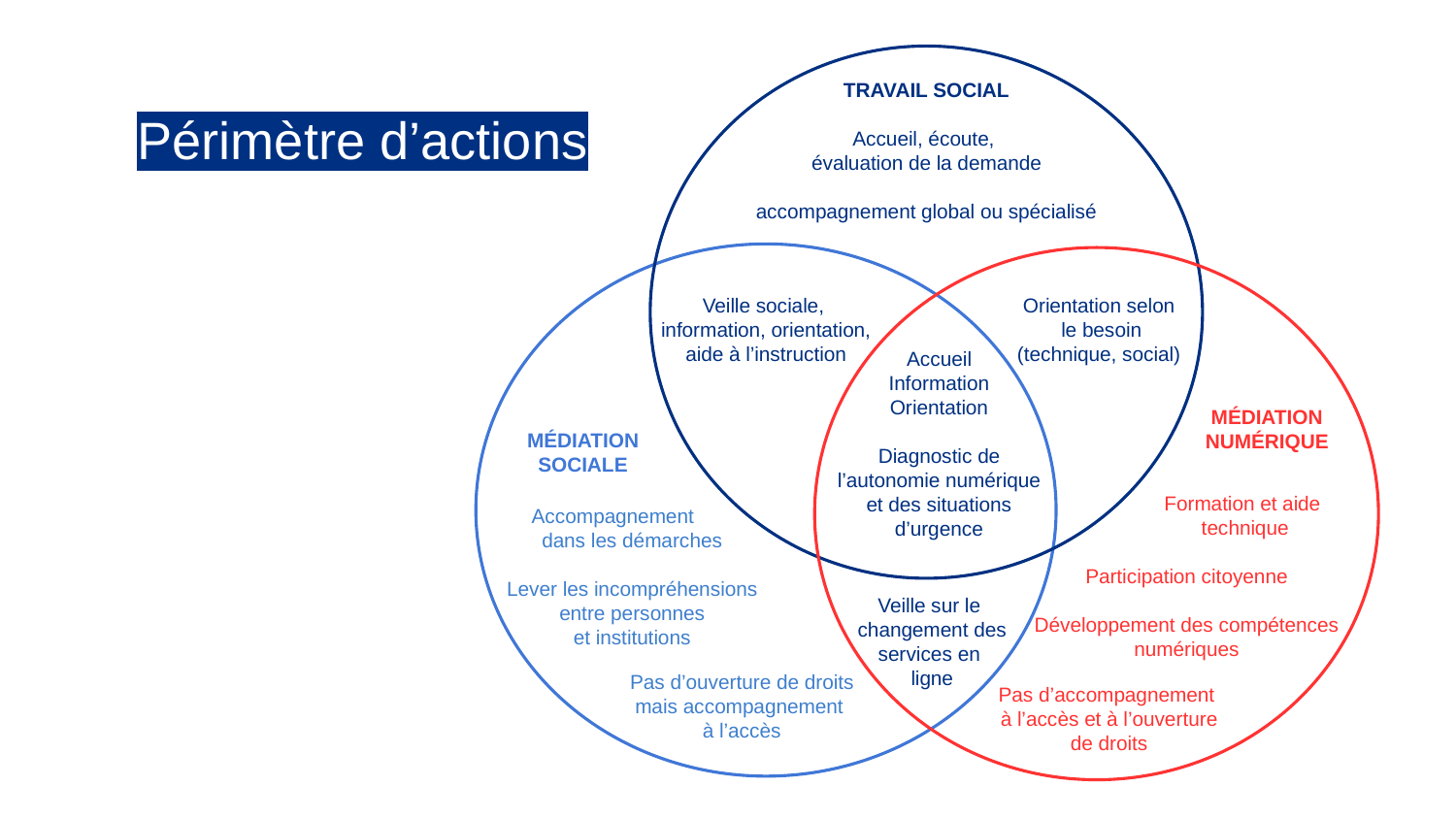

TRAVAIL SOCIAL

Accueil, écoute,
évaluation de la demande
accompagnement global ou spécialisé
Périmètre d’actions

Veille sociale,
information, orientation, aide à l’instruction
Orientation selon
 le besoin
(technique, social)
Accueil
Information
Orientation
Diagnostic de l’autonomie numérique et des situations d’urgence
MÉDIATION
NUMÉRIQUE
MÉDIATION
SOCIALE
                     Formation et aide
                     technique

Participation citoyenne

Développement des compétences
numériques
Accompagnement
dans les démarches
Lever les incompréhensions
entre personnes
et institutions
Veille sur le
changement des
services en
ligne
Pas d’ouverture de droits
mais accompagnement
à l’accès
Pas d’accompagnement
 à l’accès et à l’ouverture
 de droits